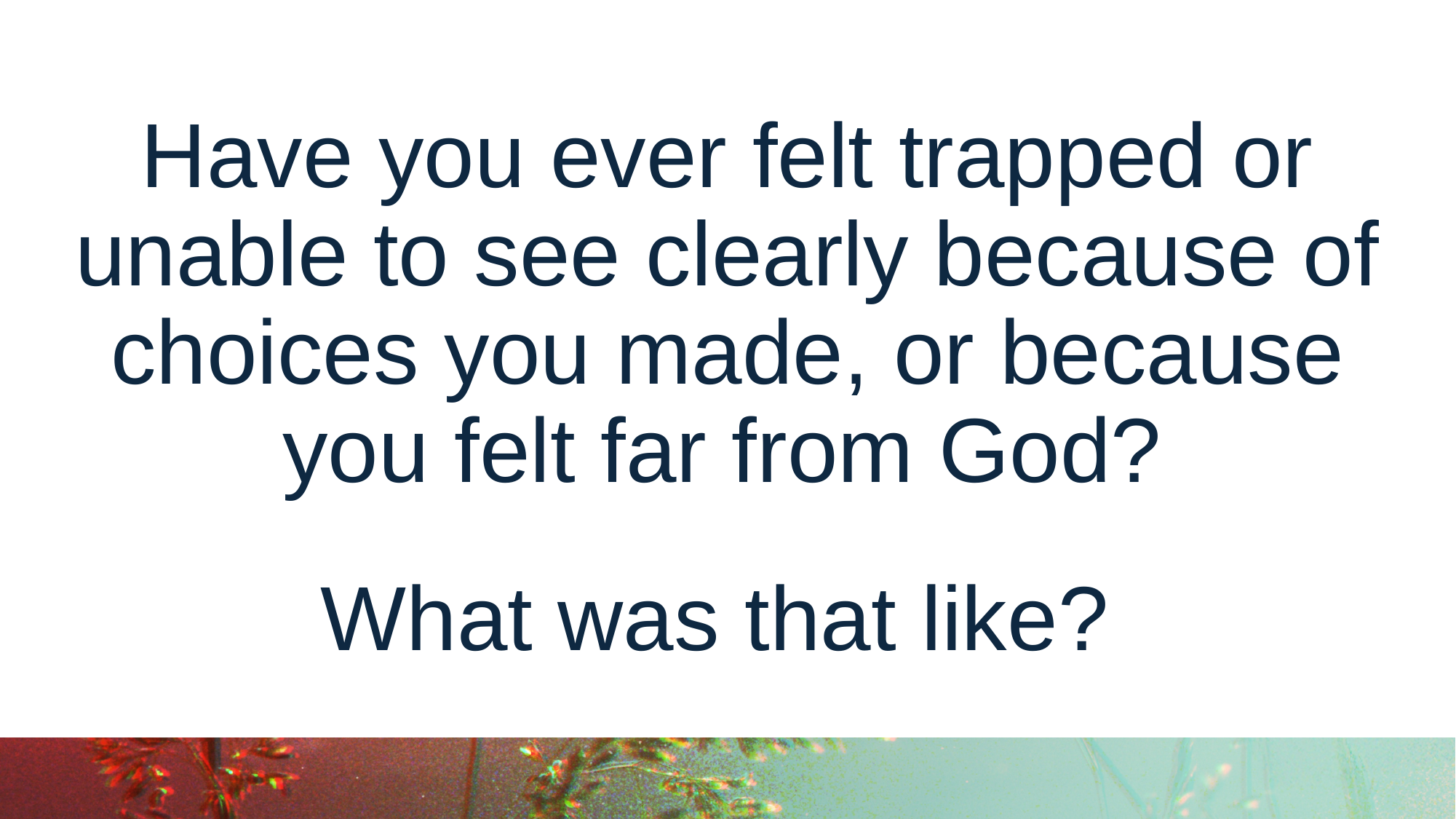

Have you ever felt trapped or unable to see clearly because of choices you made, or because you felt far from God?

What was that like?